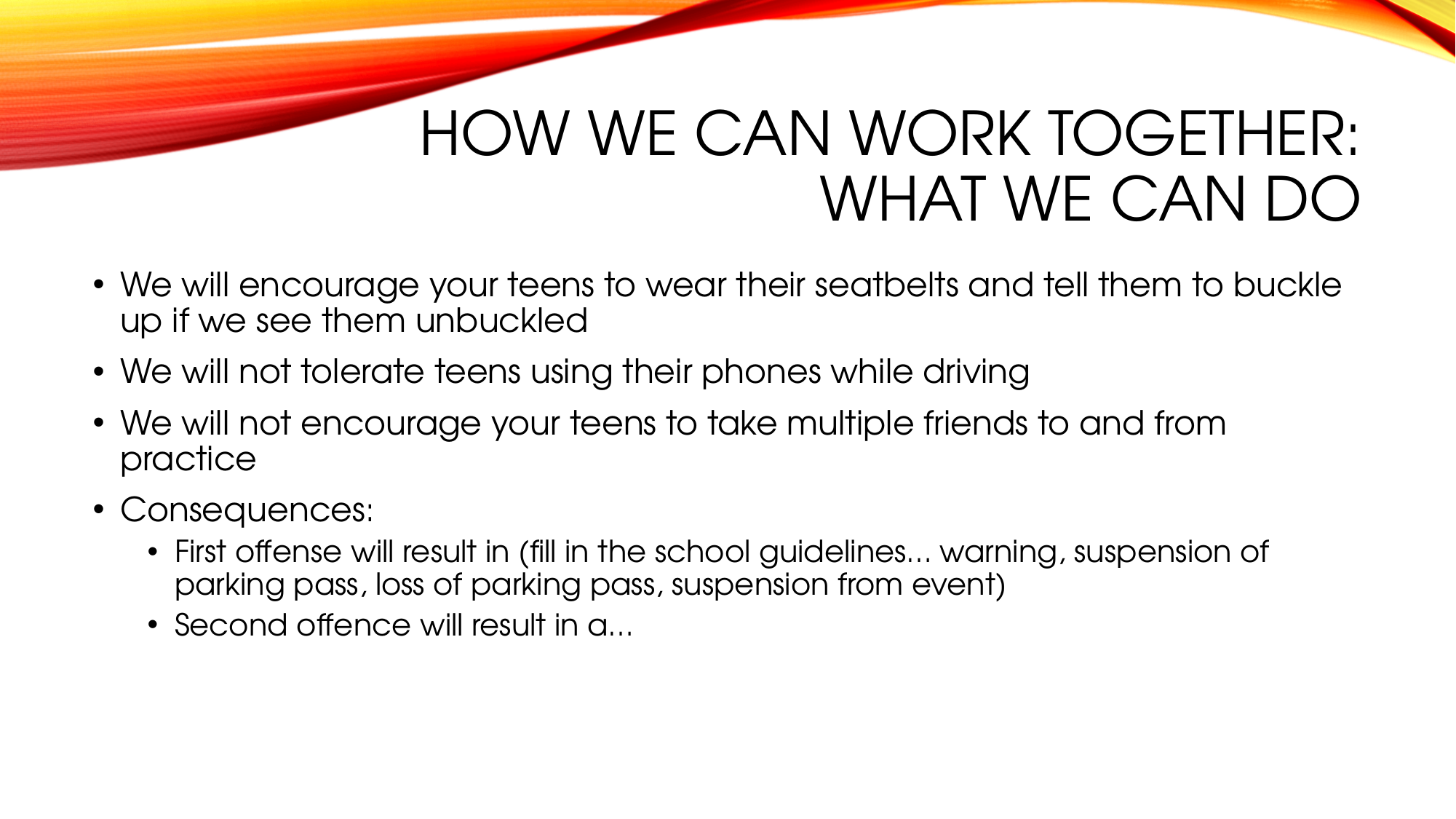

# How we can work together: What we can do
We will encourage your teens to wear their seatbelts and tell them to buckle up if we see them unbuckled
We will not tolerate teens using their phones while driving
We will not encourage your teens to take multiple friends to and from practice
Consequences:
First offense will result in (fill in the school guidelines… warning, suspension of parking pass, loss of parking pass, suspension from event)
Second offence will result in a…